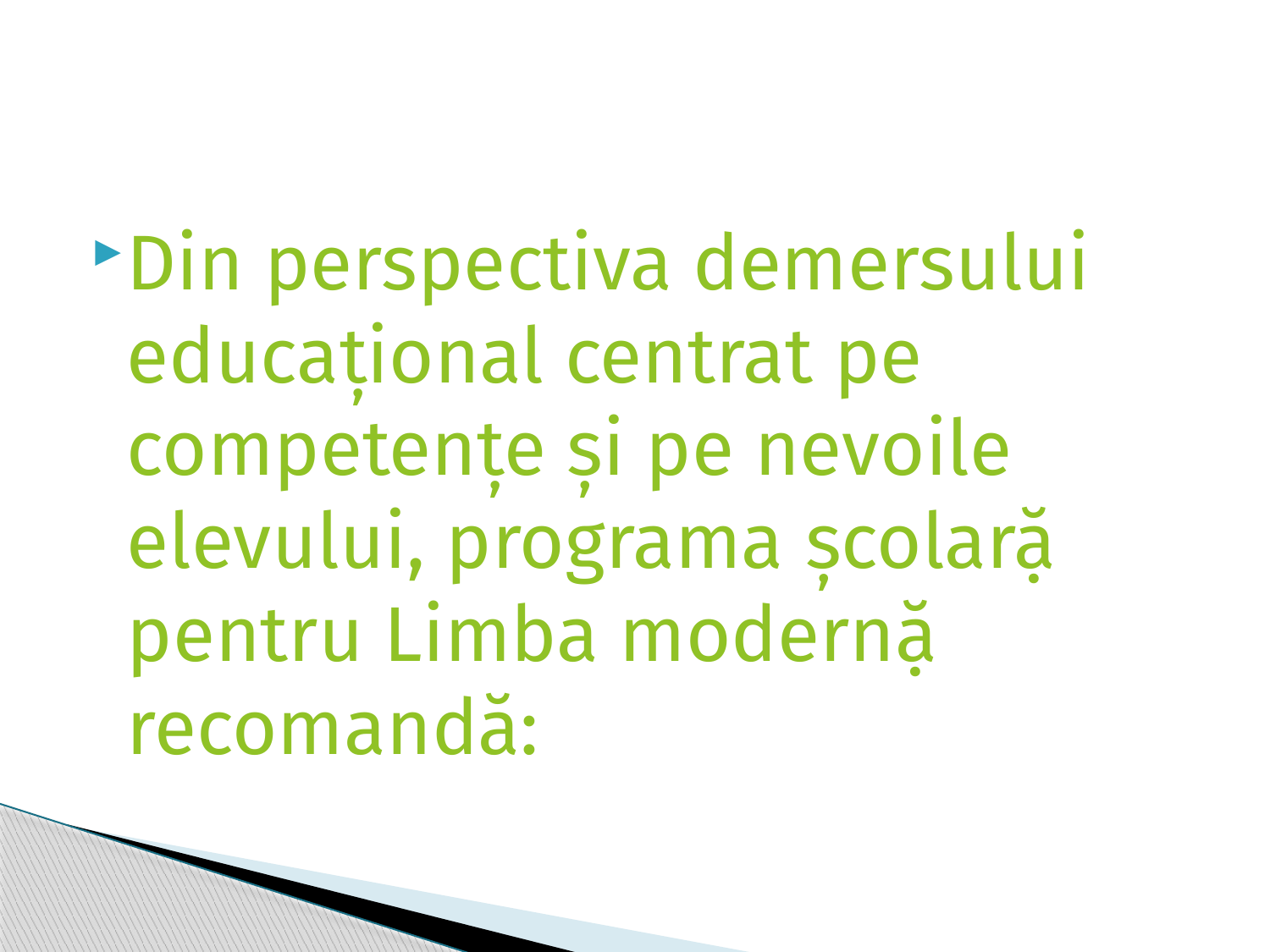

#
Din perspectiva demersului educaţional centrat pe competenţe și pe nevoile elevului, programa şcolarặ pentru Limba modernặ  recomandă: